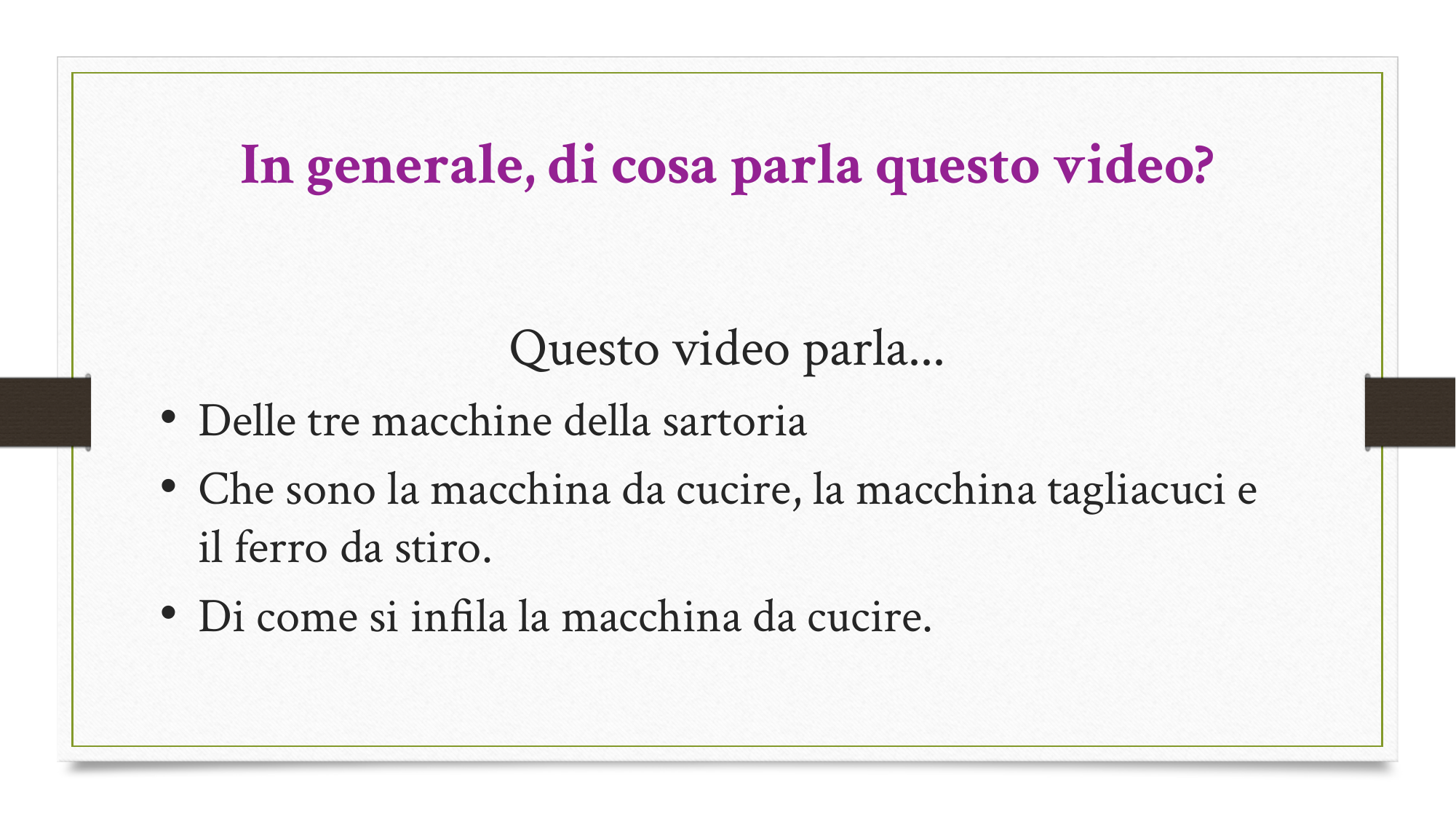

# In generale, di cosa parla questo video?
Questo video parla...
Delle tre macchine della sartoria
Che sono la macchina da cucire, la macchina tagliacuci e il ferro da stiro.
Di come si infila la macchina da cucire.